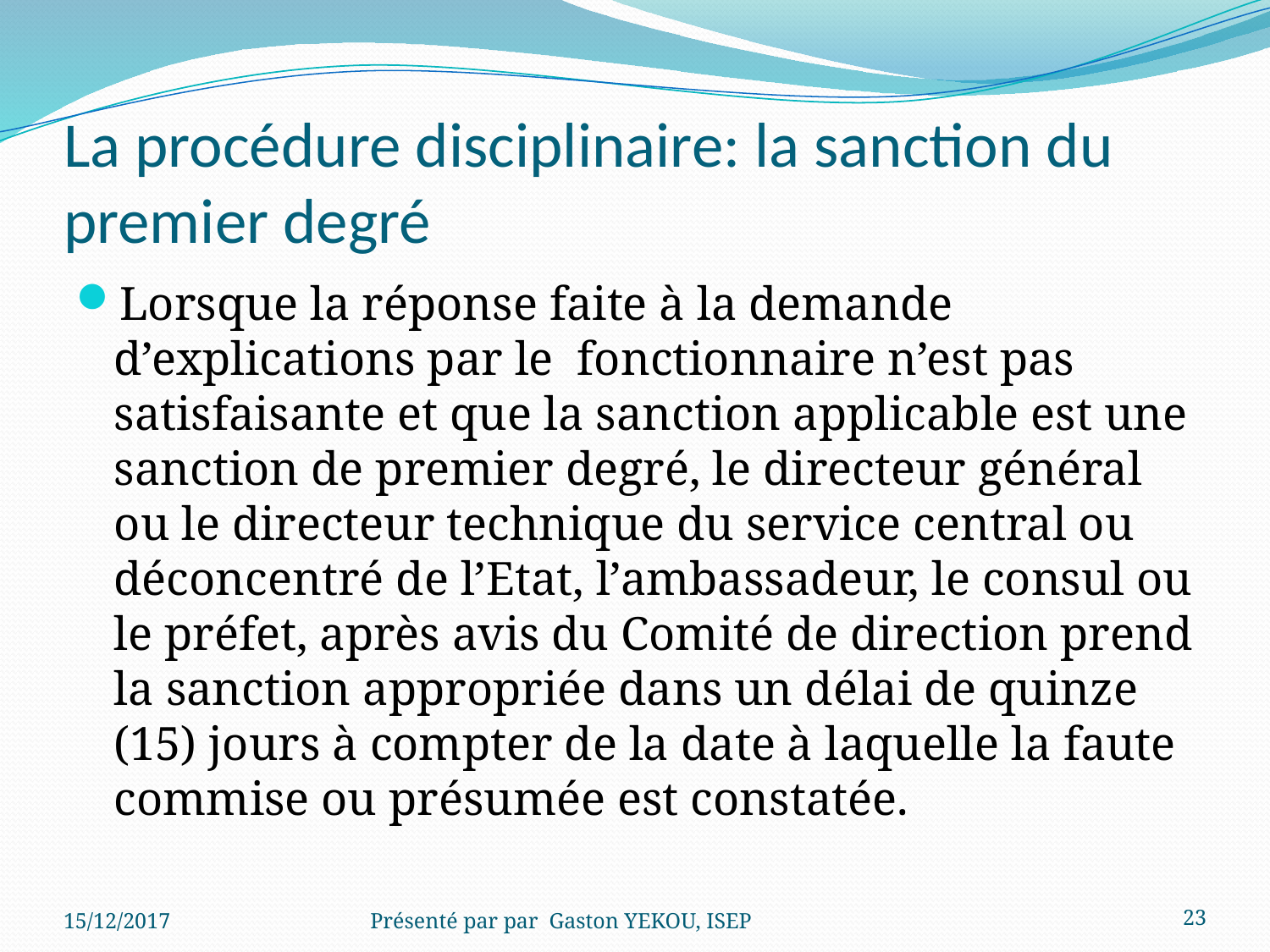

# La procédure disciplinaire: la sanction du premier degré
Lorsque la réponse faite à la demande d’explications par le  fonctionnaire n’est pas satisfaisante et que la sanction applicable est une sanction de premier degré, le directeur général ou le directeur technique du service central ou déconcentré de l’Etat, l’ambassadeur, le consul ou le préfet, après avis du Comité de direction prend la sanction appropriée dans un délai de quinze (15) jours à compter de la date à laquelle la faute commise ou présumée est constatée.

15/12/2017
Présenté par par  Gaston YEKOU, ISEP
23